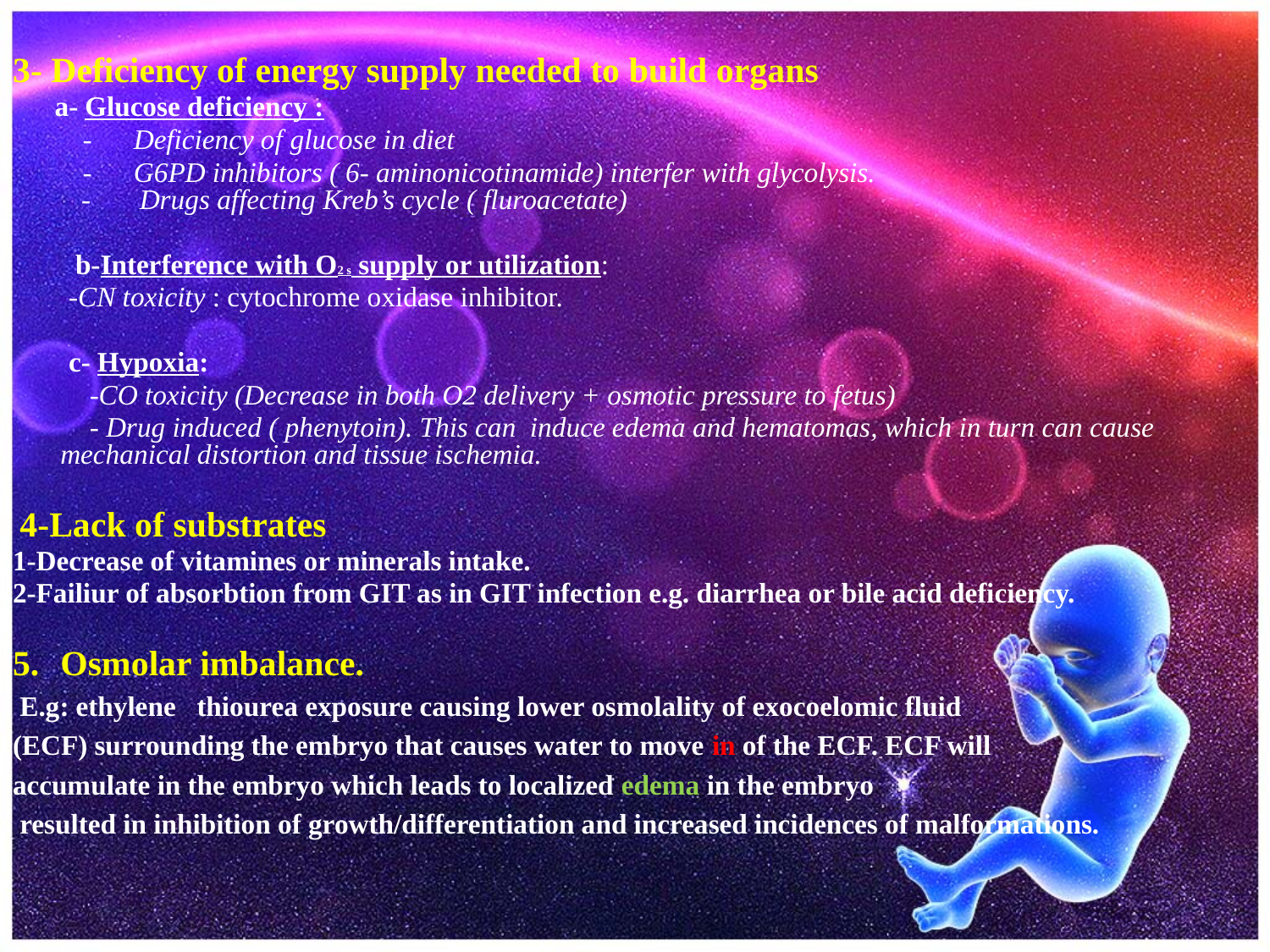

3- Deficiency of energy supply needed to build organs
      a- Glucose deficiency :
          -      Deficiency of glucose in diet
          -      G6PD inhibitors ( 6- aminonicotinamide) interfer with glycolysis.
   -       Drugs affecting Kreb’s cycle ( fluroacetate)

         b-Interference with O2 s supply or utilization:
        -CN toxicity : cytochrome oxidase inhibitor.

        c- Hypoxia:
           -CO toxicity (Decrease in both O2 delivery + osmotic pressure to fetus)
           - Drug induced ( phenytoin). This can  induce edema and hematomas, which in turn can cause    mechanical distortion and tissue ischemia.

 4-Lack of substrates
1-Decrease of vitamines or minerals intake.
2-Failiur of absorbtion from GIT as in GIT infection e.g. diarrhea or bile acid deficiency.

Osmolar imbalance.
 E.g: ethylene   thiourea exposure causing lower osmolality of exocoelomic fluid
(ECF) surrounding the embryo that causes water to move in of the ECF. ECF will
accumulate in the embryo which leads to localized edema in the embryo
 resulted in inhibition of growth/differentiation and increased incidences of malformations.